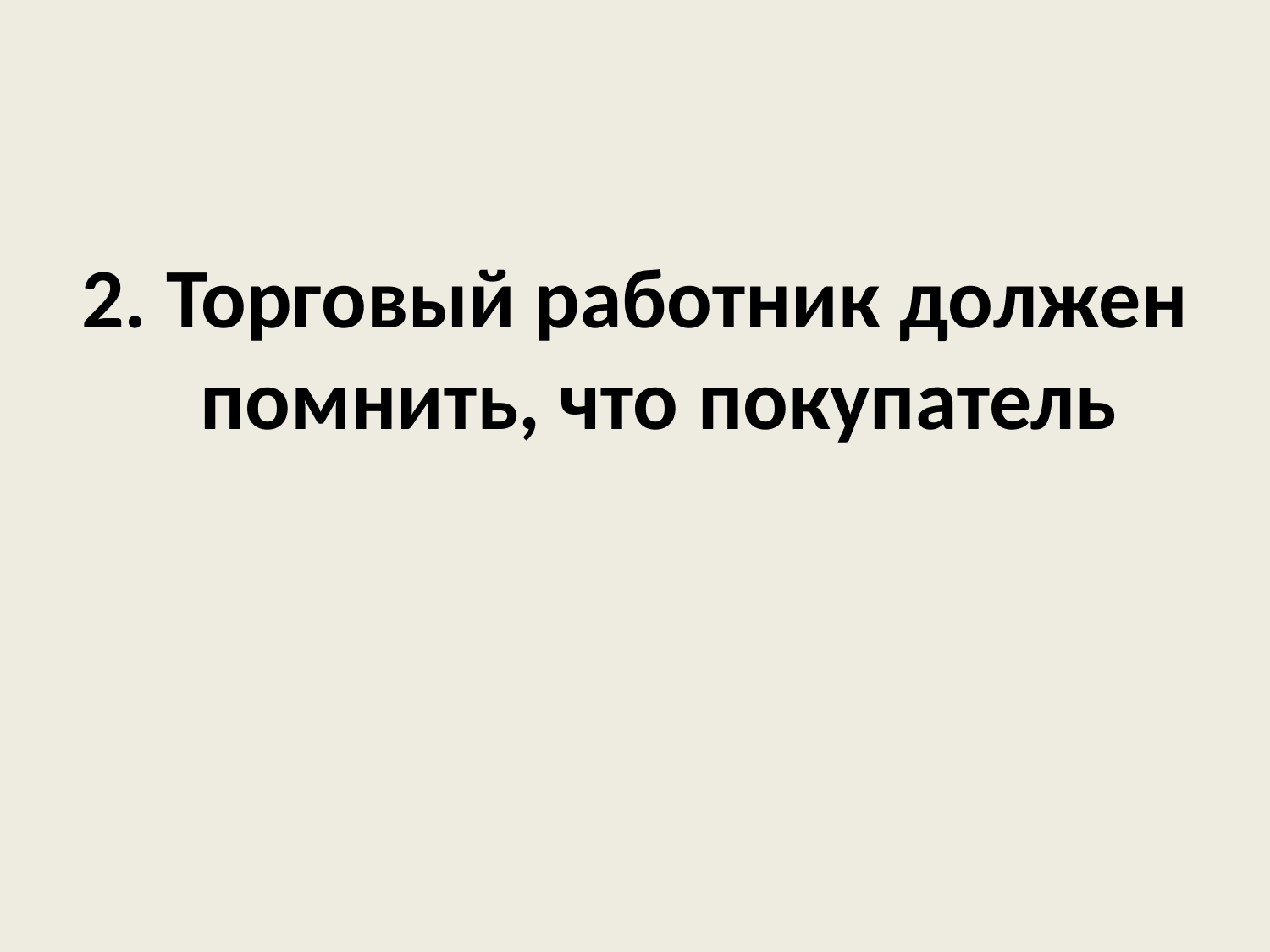

2. Торговый работник должен помнить, что покупатель
#